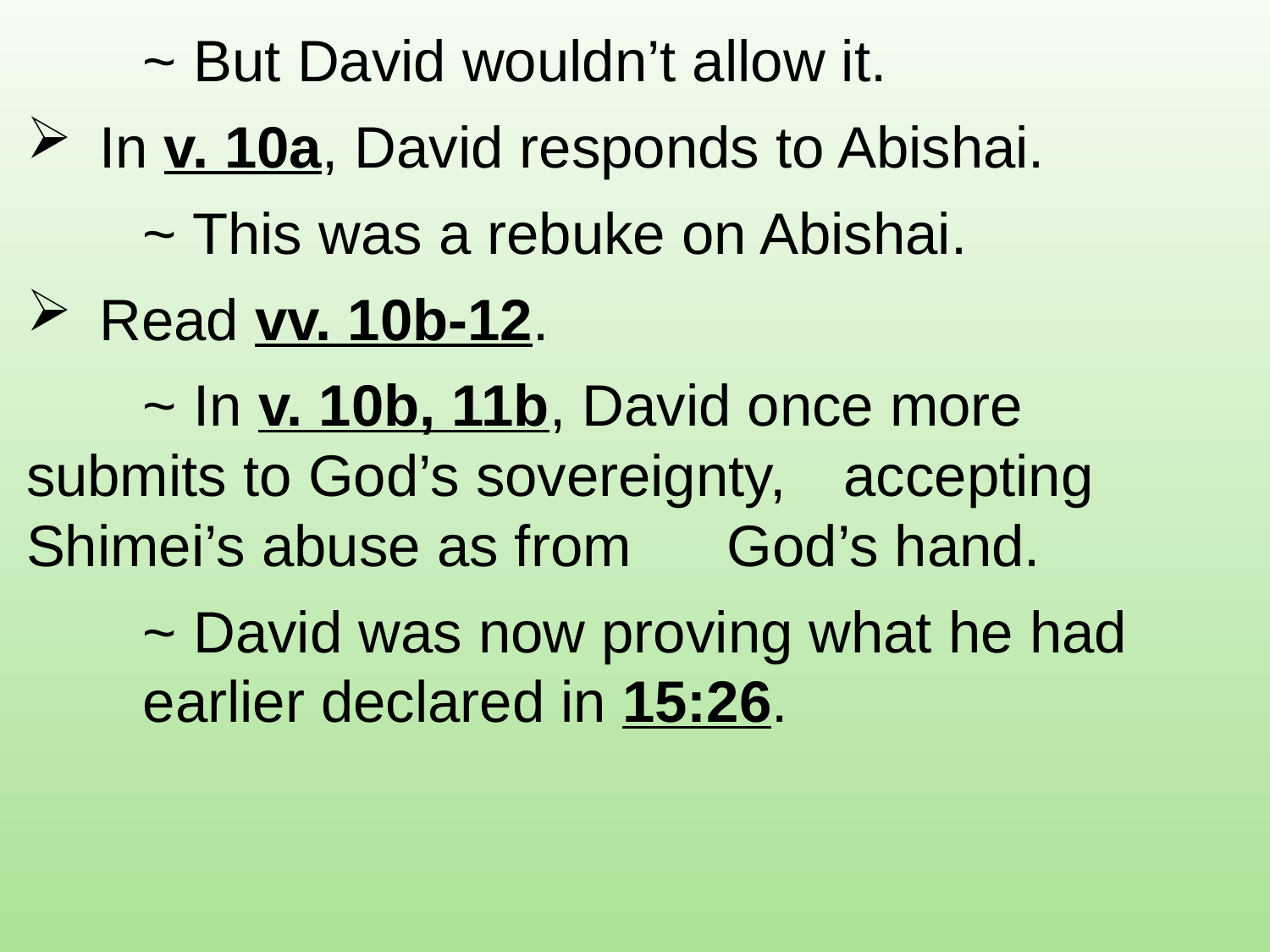

~ But David wouldn’t allow it.
In v. 10a, David responds to Abishai.
		~ This was a rebuke on Abishai.
Read vv. 10b-12.
		~ In v. 10b, 11b, David once more 						submits to God’s sovereignty, 							accepting Shimei’s abuse as from 						God’s hand.
		~ David was now proving what he had 					earlier declared in 15:26.